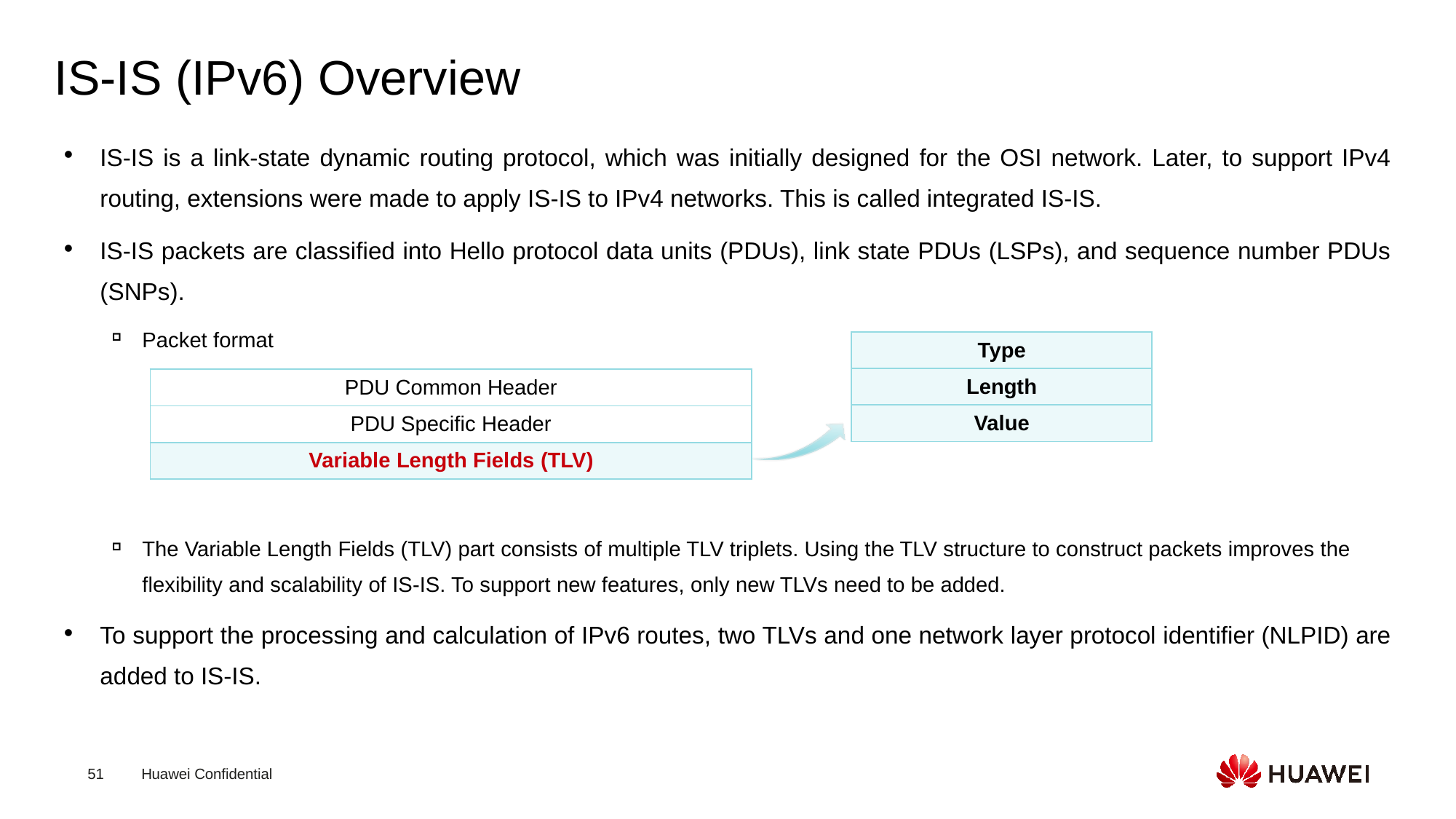

# IS-IS (IPv6) Overview
IS-IS is a link-state dynamic routing protocol, which was initially designed for the OSI network. Later, to support IPv4 routing, extensions were made to apply IS-IS to IPv4 networks. This is called integrated IS-IS.
IS-IS packets are classified into Hello protocol data units (PDUs), link state PDUs (LSPs), and sequence number PDUs (SNPs).
Packet format

The Variable Length Fields (TLV) part consists of multiple TLV triplets. Using the TLV structure to construct packets improves the flexibility and scalability of IS-IS. To support new features, only new TLVs need to be added.
To support the processing and calculation of IPv6 routes, two TLVs and one network layer protocol identifier (NLPID) are added to IS-IS.
| Type |
| --- |
| Length |
| Value |
| PDU Common Header |
| --- |
| PDU Specific Header |
| Variable Length Fields (TLV) |